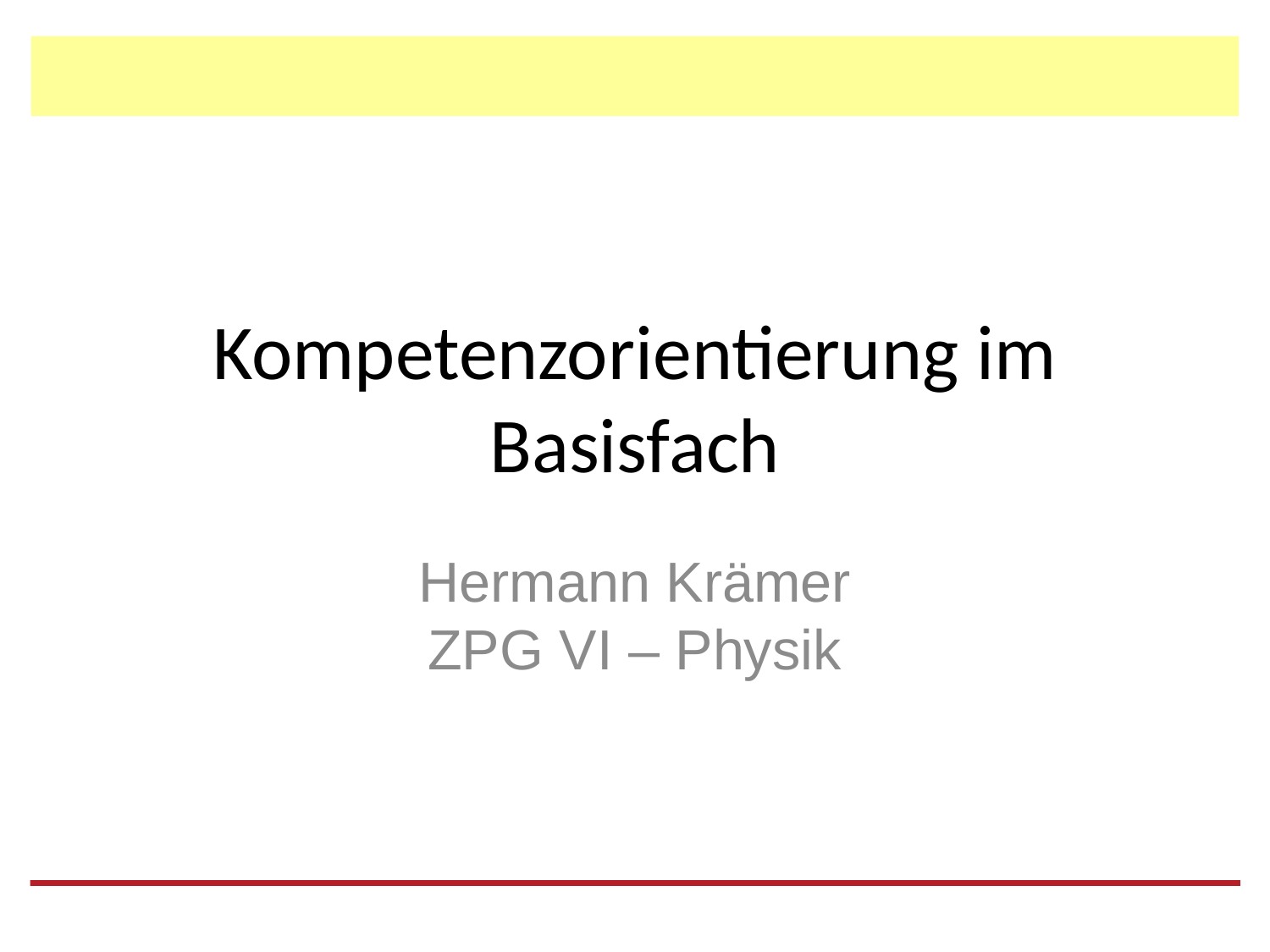

# Kompetenzorientierung im Basisfach
Hermann Krämer
ZPG VI – Physik